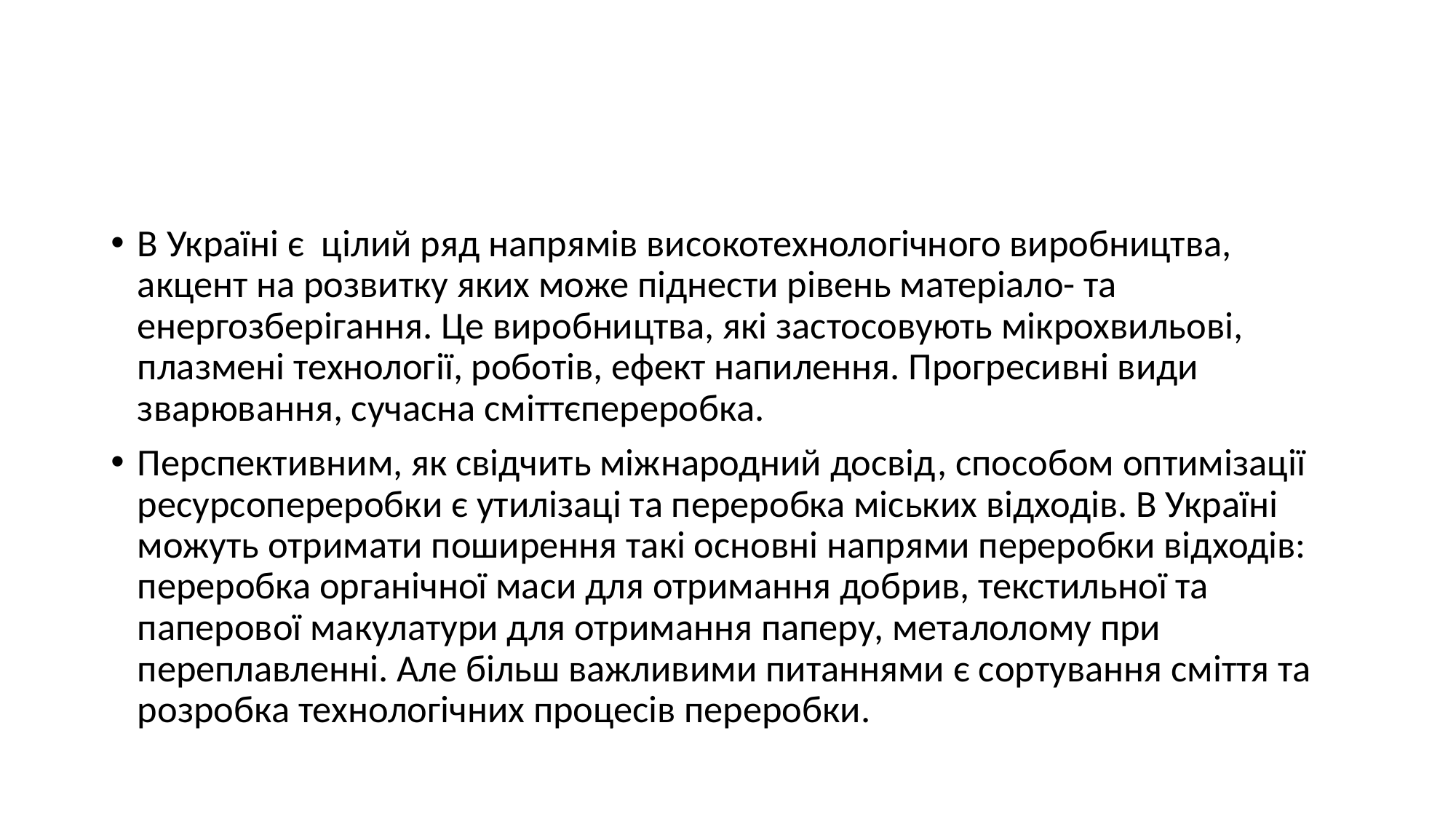

#
В Україні є  цілий ряд напрямів високотехнологічного виробництва, акцент на розвитку яких може піднести рівень матеріало- та енергозберігання. Це виробництва, які застосовують мікрохвильові, плазмені технології, роботів, ефект напилення. Прогресивні види зварювання, сучасна сміттєпереробка.
Перспективним, як свідчить міжнародний досвід, способом оптимізації ресурсопереробки є утилізаці та переробка міських відходів. В Україні можуть отримати поширення такі основні напрями переробки відходів: переробка органічної маси для отримання добрив, текстильної та паперової макулатури для отримання паперу, металолому при переплавленні. Але більш важливими питаннями є сортування сміття та розробка технологічних процесів переробки.